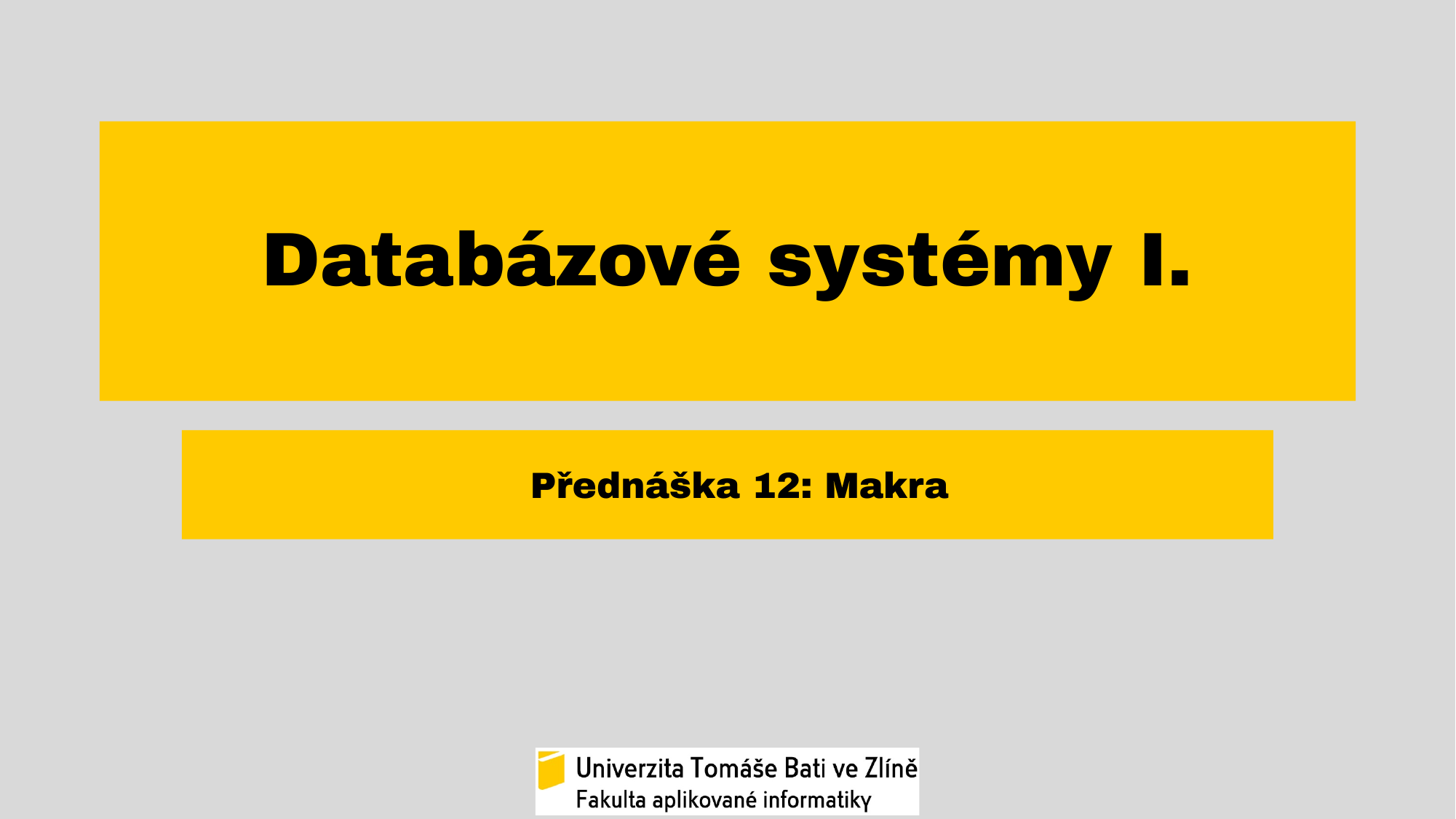

# Databázové systémy I.
Přednáška 12: Makra